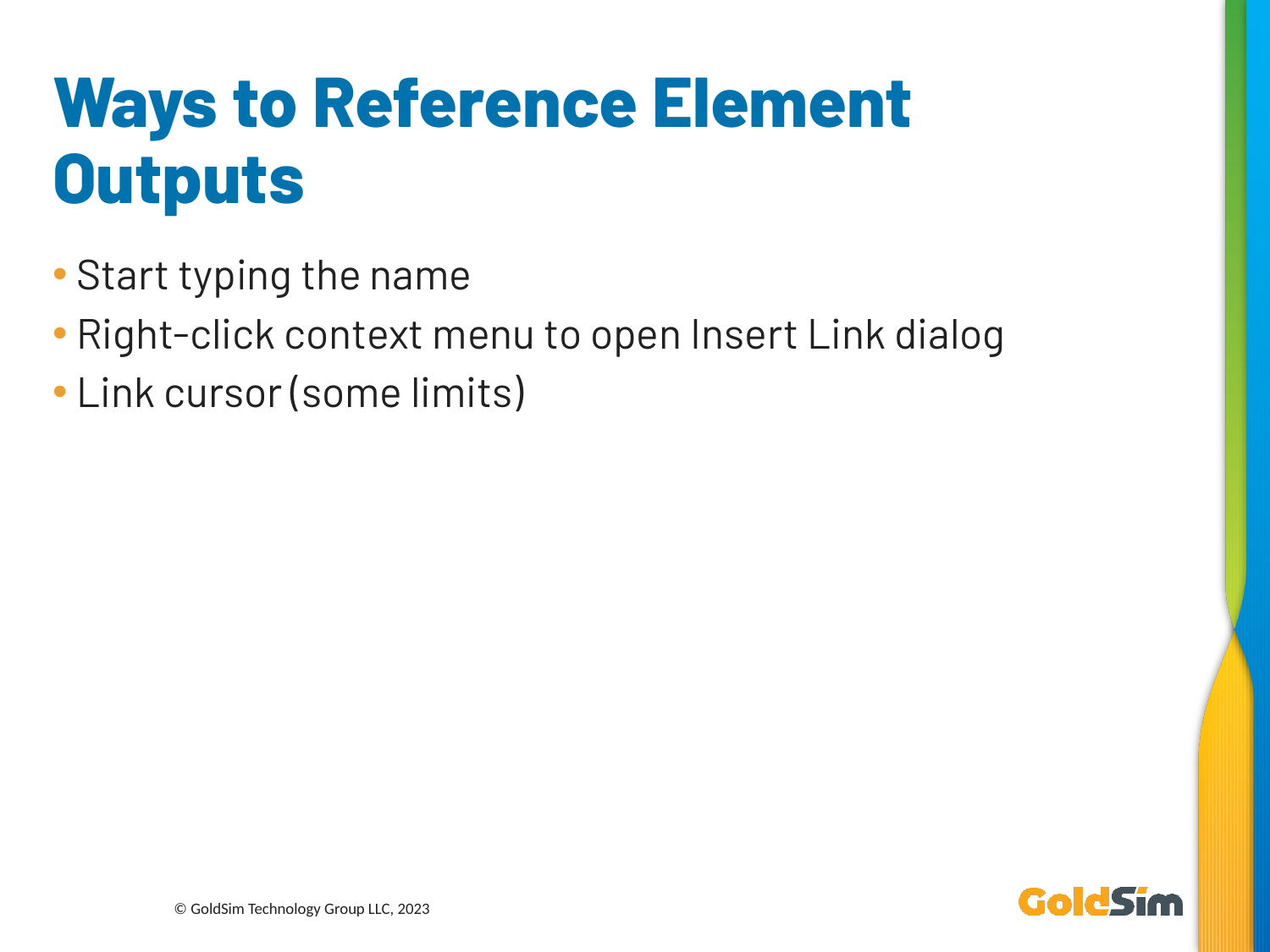

# Ways to Reference Element Outputs
Start typing the name
Right-click context menu to open Insert Link dialog
Link cursor (some limits)
© GoldSim Technology Group LLC, 2023